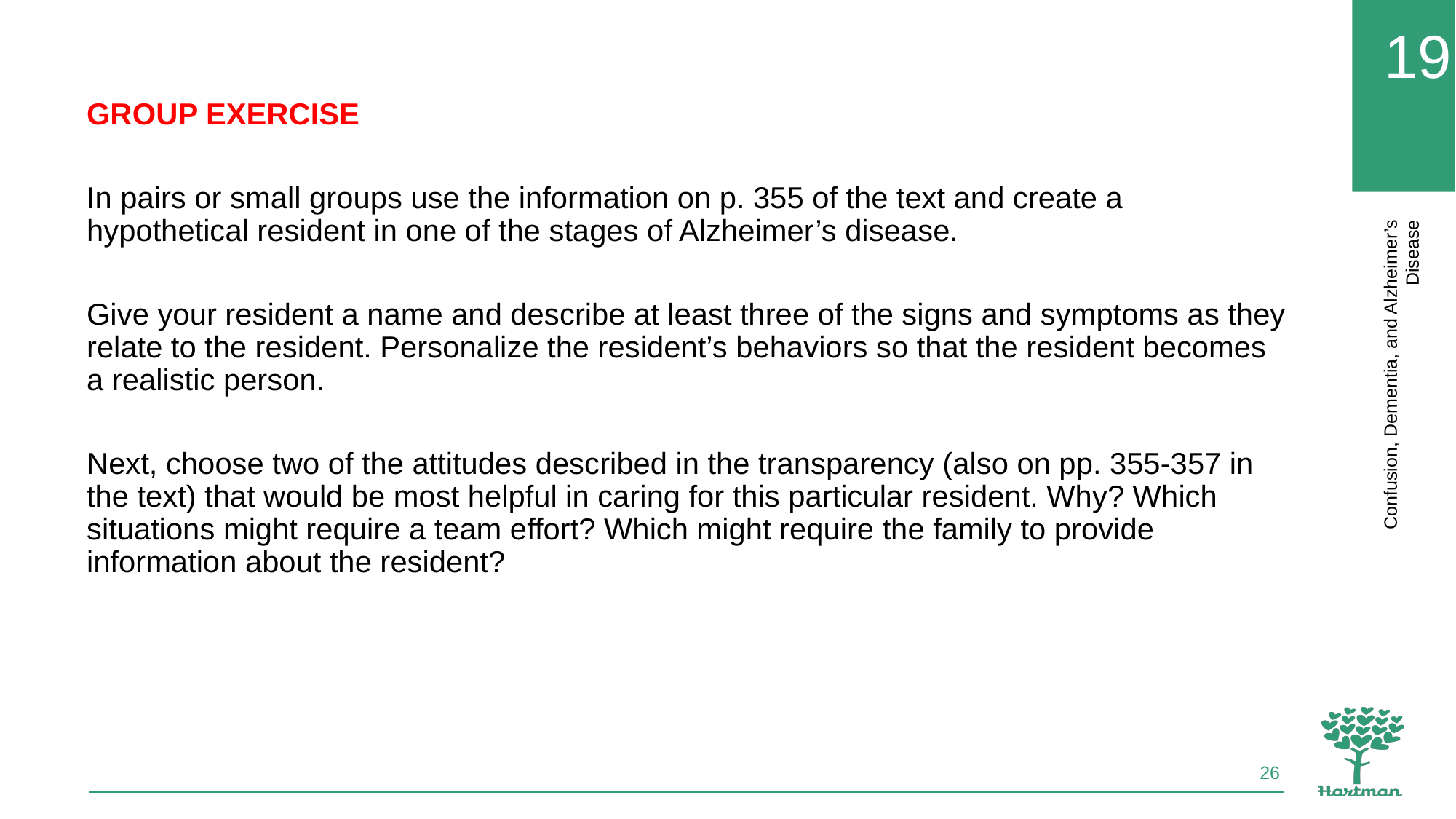

GROUP EXERCISE

In pairs or small groups use the information on p. 355 of the text and create a hypothetical resident in one of the stages of Alzheimer’s disease.

Give your resident a name and describe at least three of the signs and symptoms as they relate to the resident. Personalize the resident’s behaviors so that the resident becomes a realistic person.

Next, choose two of the attitudes described in the transparency (also on pp. 355-357 in the text) that would be most helpful in caring for this particular resident. Why? Which situations might require a team effort? Which might require the family to provide information about the resident?

26